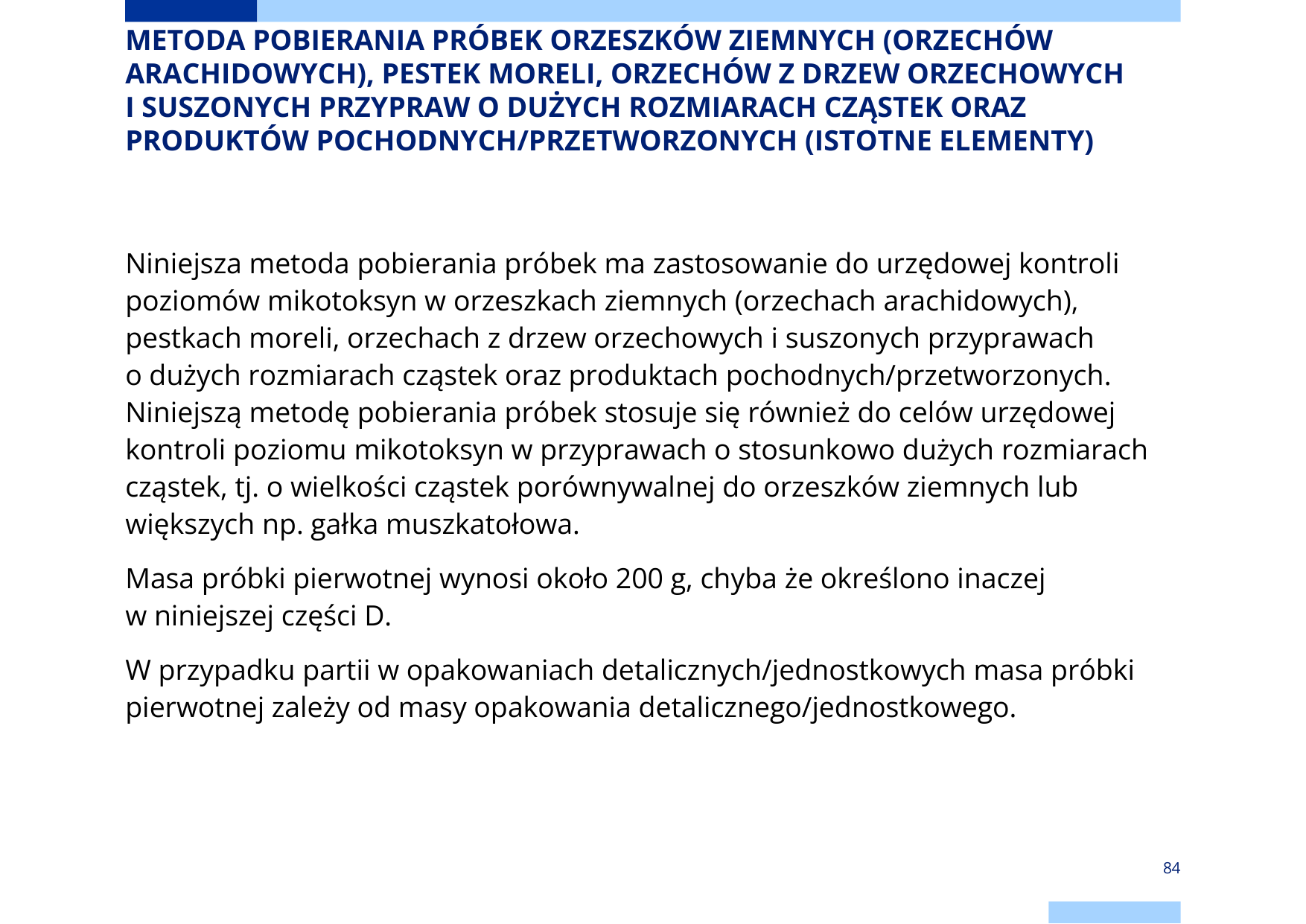

# METODA POBIERANIA PRÓBEK ORZESZKÓW ZIEMNYCH (ORZECHÓW ARACHIDOWYCH), PESTEK MORELI, ORZECHÓW Z DRZEW ORZECHOWYCH I SUSZONYCH PRZYPRAW O DUŻYCH ROZMIARACH CZĄSTEK ORAZ PRODUKTÓW POCHODNYCH/PRZETWORZONYCH (ISTOTNE ELEMENTY)
Niniejsza metoda pobierania próbek ma zastosowanie do urzędowej kontroli poziomów mikotoksyn w orzeszkach ziemnych (orzechach arachidowych), pestkach moreli, orzechach z drzew orzechowych i suszonych przyprawach o dużych rozmiarach cząstek oraz produktach pochodnych/przetworzonych. Niniejszą metodę pobierania próbek stosuje się również do celów urzędowej kontroli poziomu mikotoksyn w przyprawach o stosunkowo dużych rozmiarach cząstek, tj. o wielkości cząstek porównywalnej do orzeszków ziemnych lub większych np. gałka muszkatołowa.
Masa próbki pierwotnej wynosi około 200 g, chyba że określono inaczej w niniejszej części D.
W przypadku partii w opakowaniach detalicznych/jednostkowych masa próbki pierwotnej zależy od masy opakowania detalicznego/jednostkowego.

84